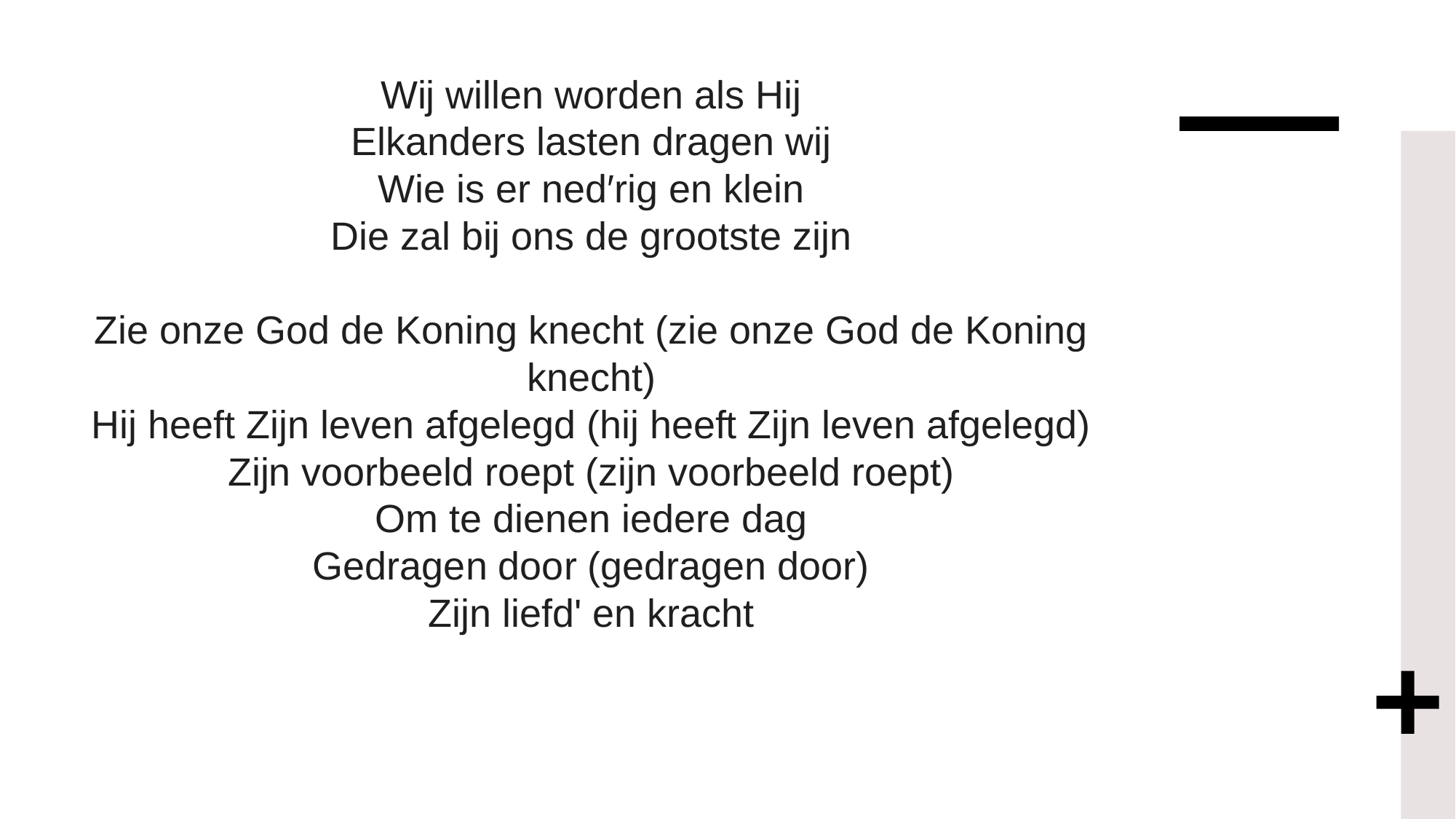

# Wij willen worden als Hij Elkanders lasten dragen wij Wie is er ned′rig en klein Die zal bij ons de grootste zijn Zie onze God de Koning knecht (zie onze God de Koning knecht) Hij heeft Zijn leven afgelegd (hij heeft Zijn leven afgelegd) Zijn voorbeeld roept (zijn voorbeeld roept) Om te dienen iedere dag Gedragen door (gedragen door) Zijn liefd' en kracht